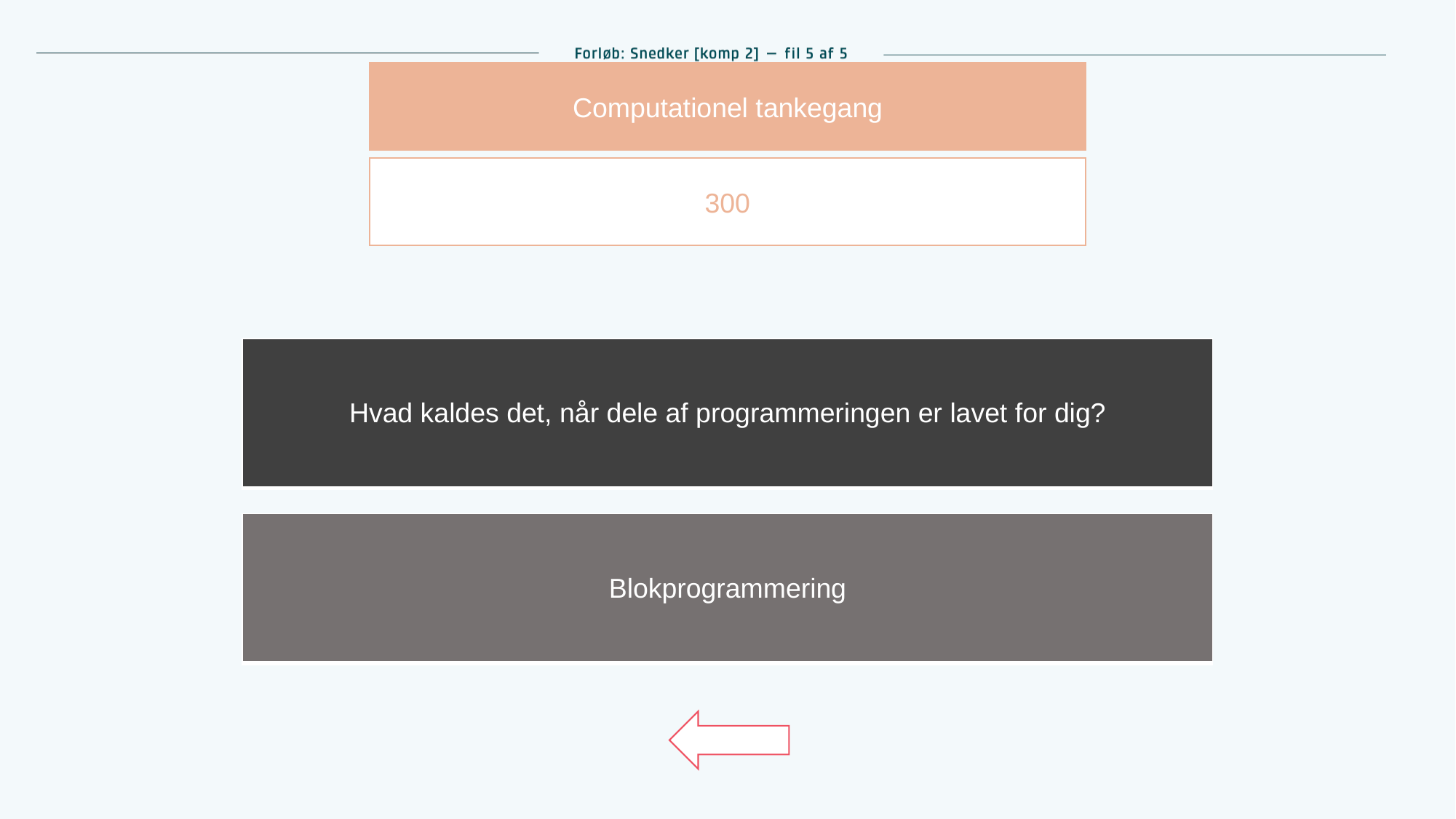

Computationel tankegang

300
| Hvad kaldes det, når dele af programmeringen er lavet for dig? |
| --- |
| Blokprogrammering |
| --- |